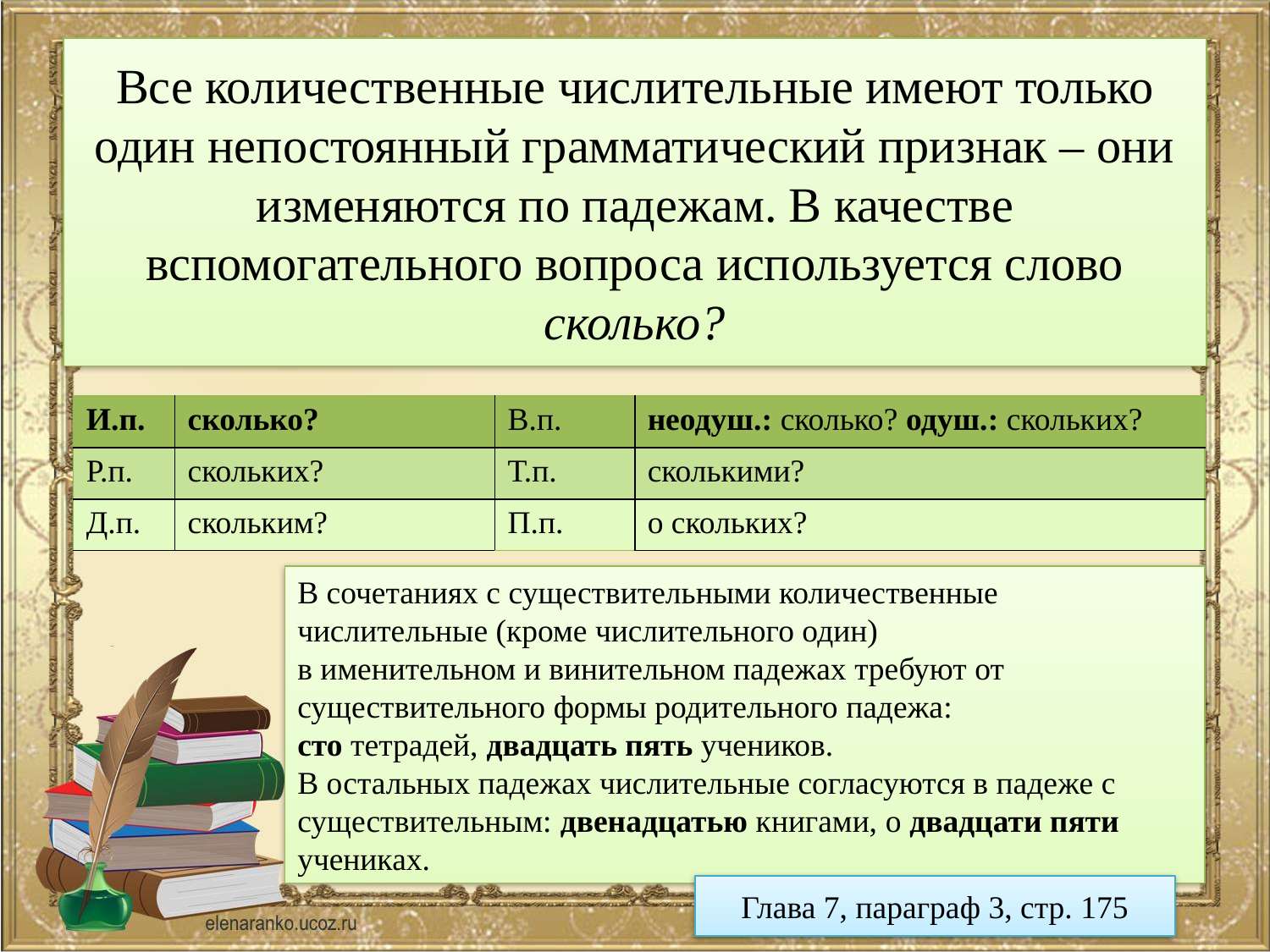

# Все количественные числительные имеют только один непостоянный грамматический признак – они изменяются по падежам. В качестве вспомогательного вопроса используется слово сколько?
| И.п. | сколько? | В.п. | неодуш.: сколько? одуш.: скольких? |
| --- | --- | --- | --- |
| Р.п. | скольких? | Т.п. | сколькими? |
| Д.п. | скольким? | П.п. | о скольких? |
В сочетаниях с существительными количественные числительные (кроме числительного один)
в именительном и винительном падежах требуют от существительного формы родительного падежа:
сто тетрадей, двадцать пять учеников.
В остальных падежах числительные согласуются в падеже с существительным: двенадцатью книгами, о двадцати пяти учениках.
Глава 7, параграф 3, стр. 175